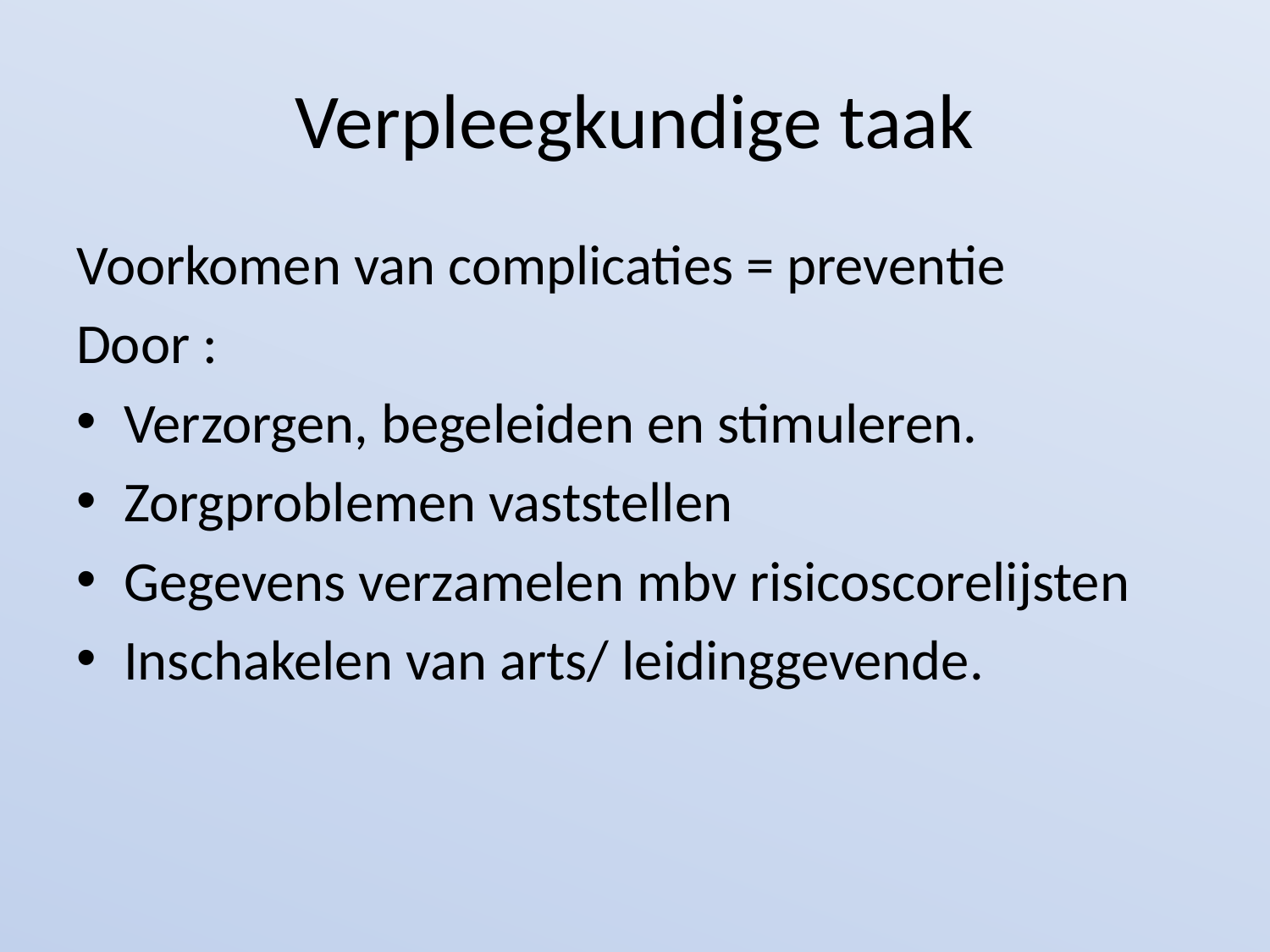

# Verpleegkundige taak
Voorkomen van complicaties = preventie
Door :
Verzorgen, begeleiden en stimuleren.
Zorgproblemen vaststellen
Gegevens verzamelen mbv risicoscorelijsten
Inschakelen van arts/ leidinggevende.